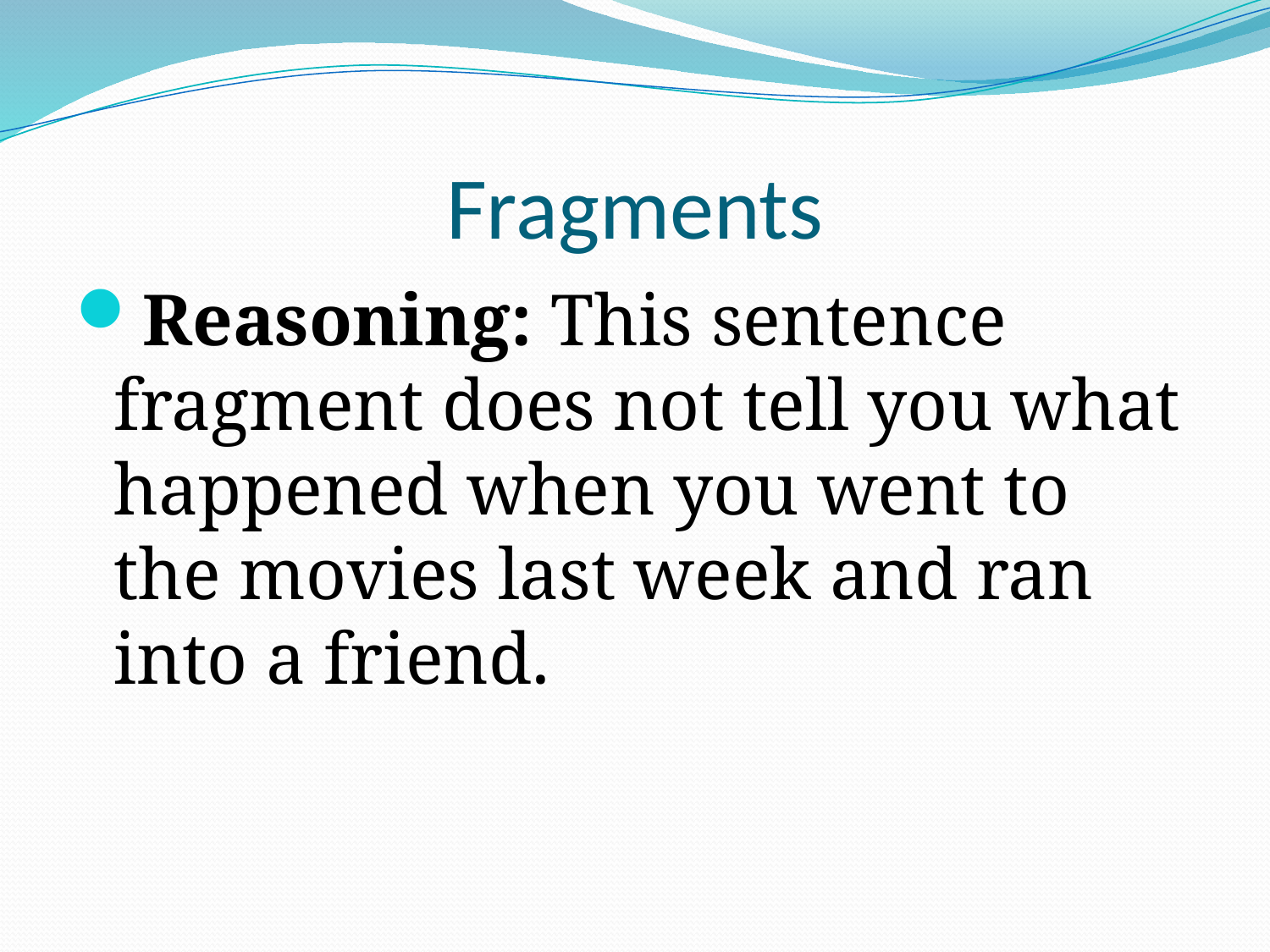

# Fragments
Reasoning: This sentence fragment does not tell you what happened when you went to the movies last week and ran into a friend.